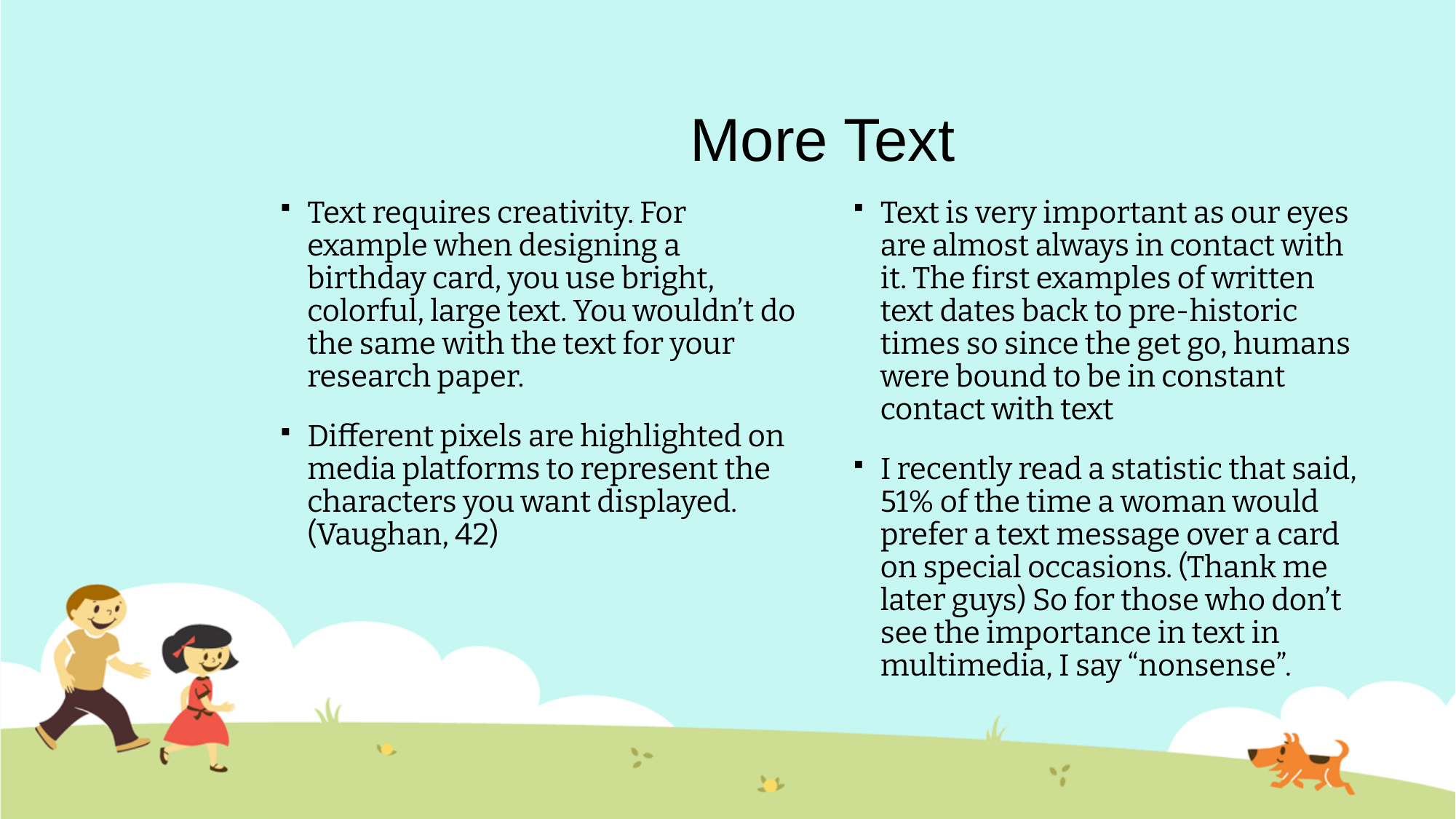

# More Text
Text requires creativity. For example when designing a birthday card, you use bright, colorful, large text. You wouldn’t do the same with the text for your research paper.
Different pixels are highlighted on media platforms to represent the characters you want displayed. (Vaughan, 42)
Text is very important as our eyes are almost always in contact with it. The first examples of written text dates back to pre-historic times so since the get go, humans were bound to be in constant contact with text
I recently read a statistic that said, 51% of the time a woman would prefer a text message over a card on special occasions. (Thank me later guys) So for those who don’t see the importance in text in multimedia, I say “nonsense”.